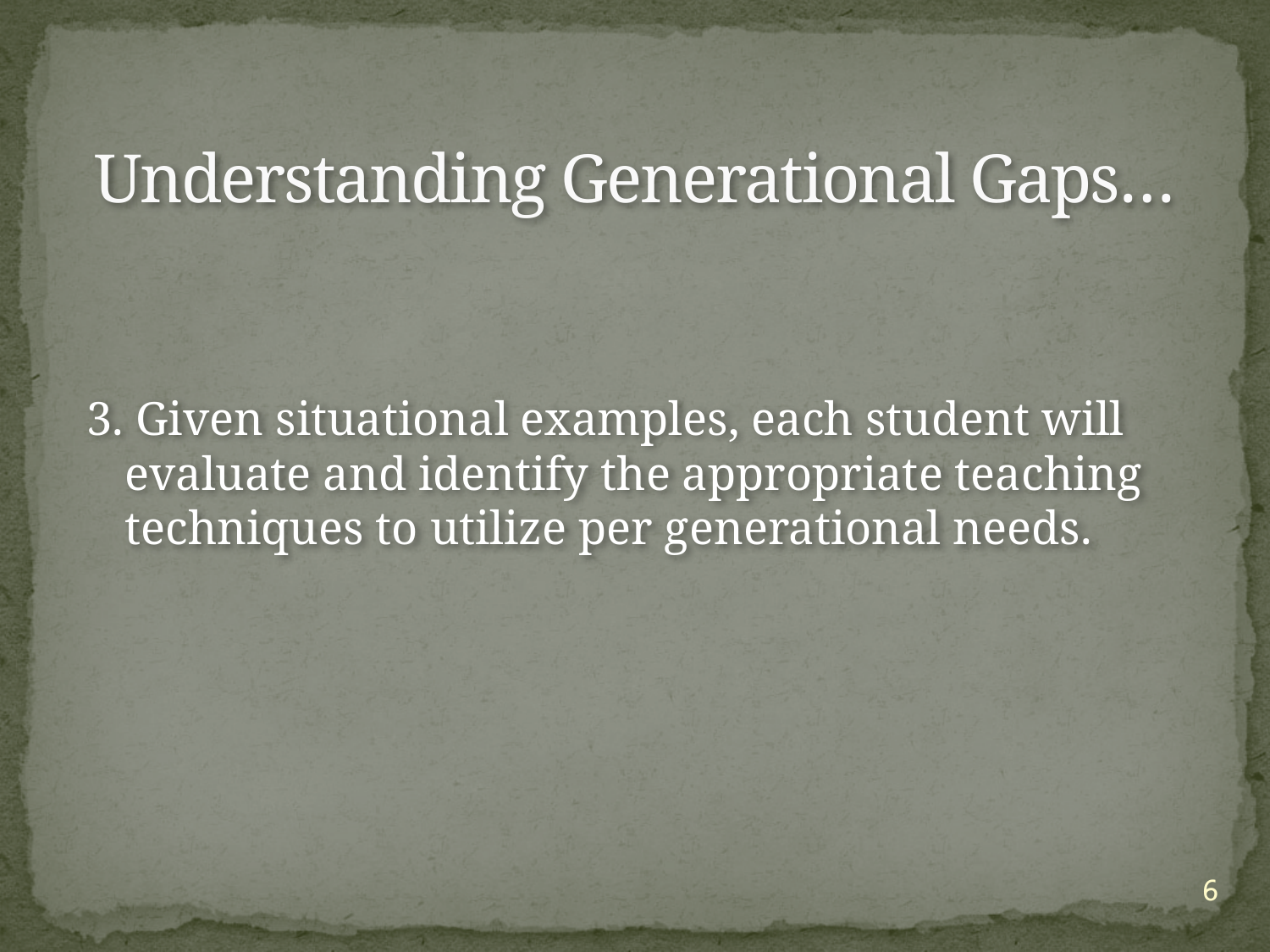

# Understanding Generational Gaps…

3. Given situational examples, each student will evaluate and identify the appropriate teaching techniques to utilize per generational needs.

6